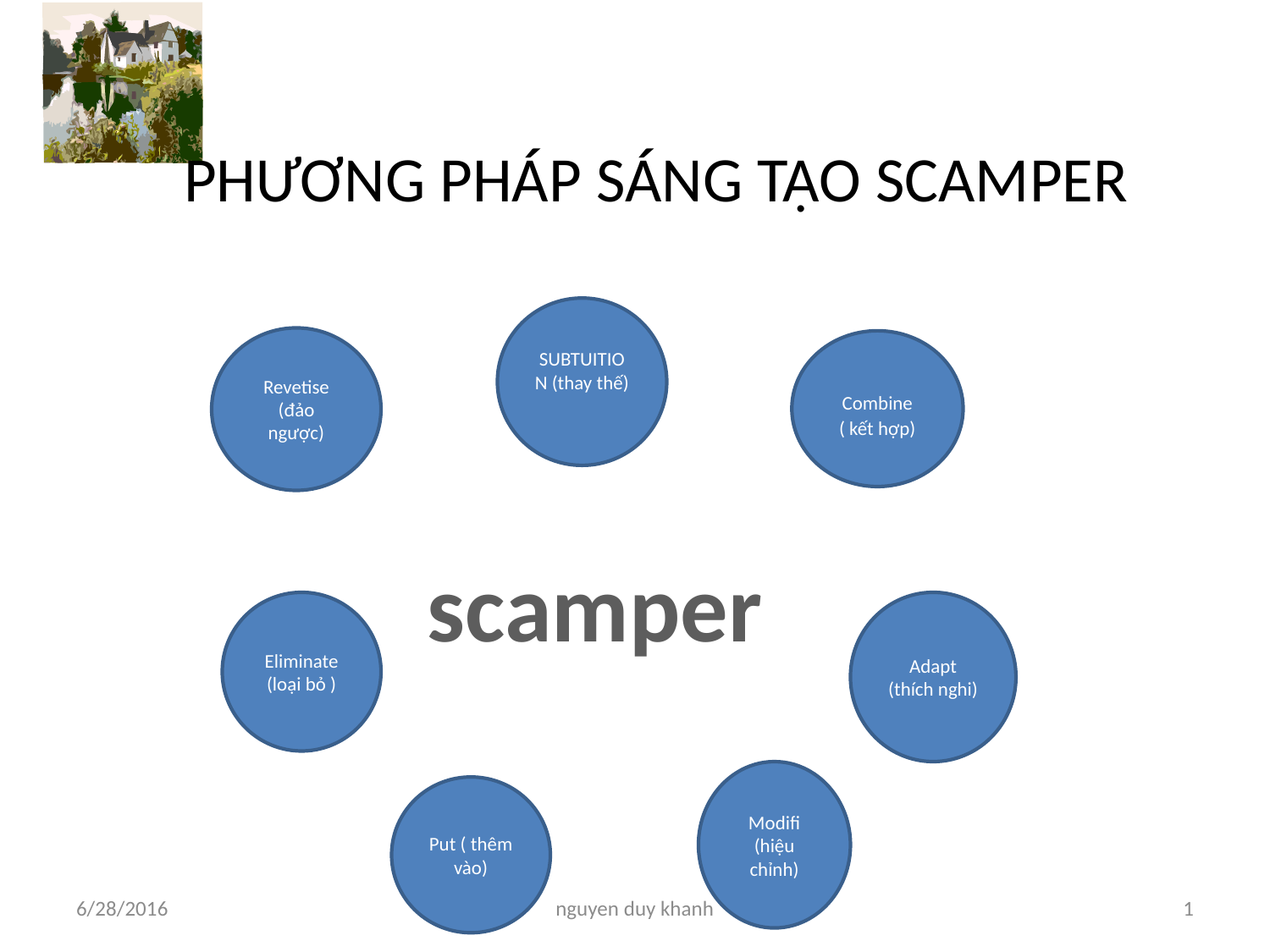

# PHƯƠNG PHÁP SÁNG TẠO SCAMPER
SUBTUITION (thay thế)
Revetise (đảo ngược)
Combine ( kết hợp)
scamper
Eliminate (loại bỏ )
Adapt (thích nghi)
Modifi (hiệu chỉnh)
Put ( thêm vào)
6/28/2016
nguyen duy khanh
1